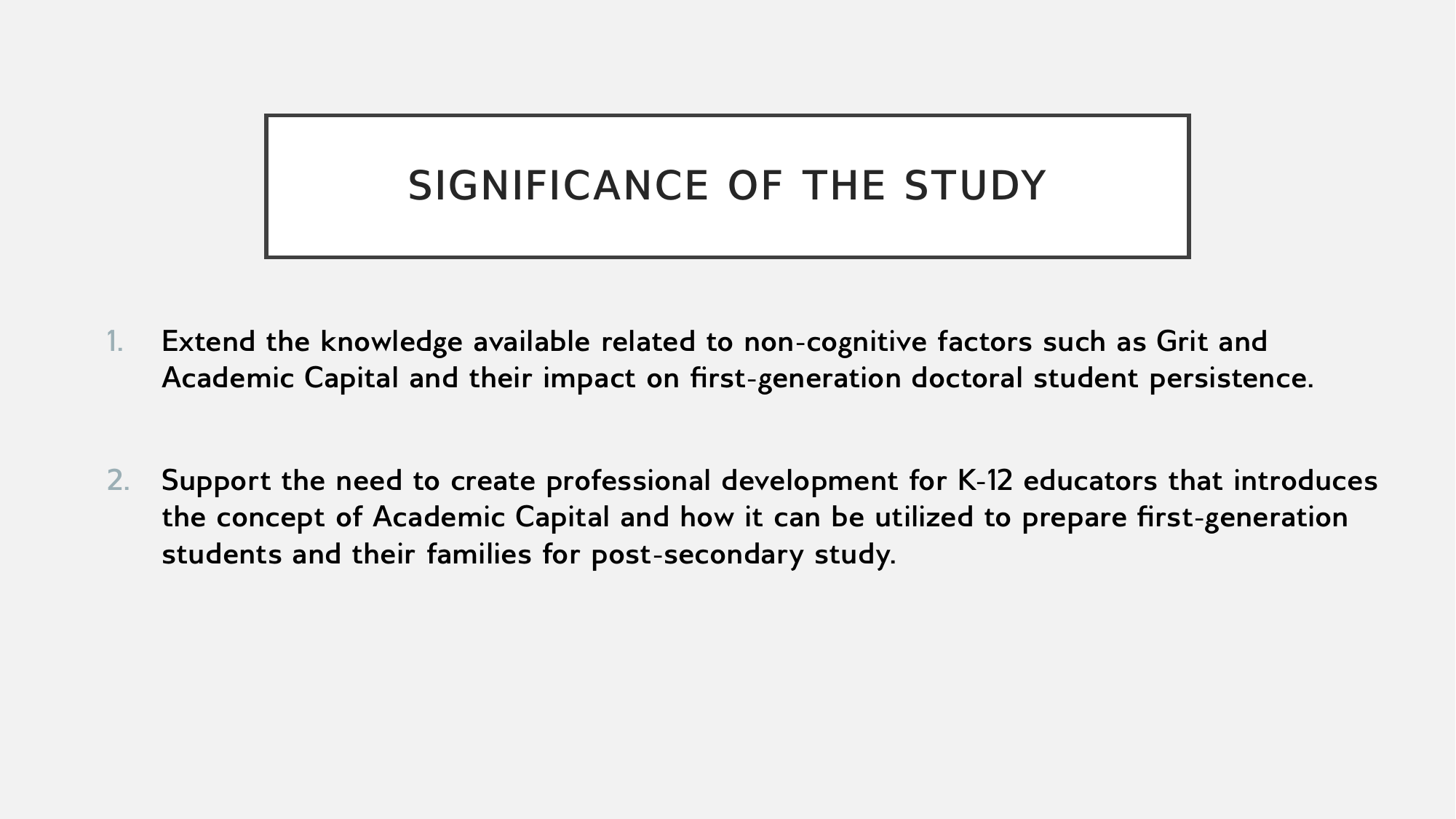

# Significance of the study
Extend the knowledge available related to non-cognitive factors such as Grit and Academic Capital and their impact on first-generation doctoral student persistence.

Support the need to create professional development for K-12 educators that introduces the concept of Academic Capital and how it can be utilized to prepare first-generation students and their families for post-secondary study.